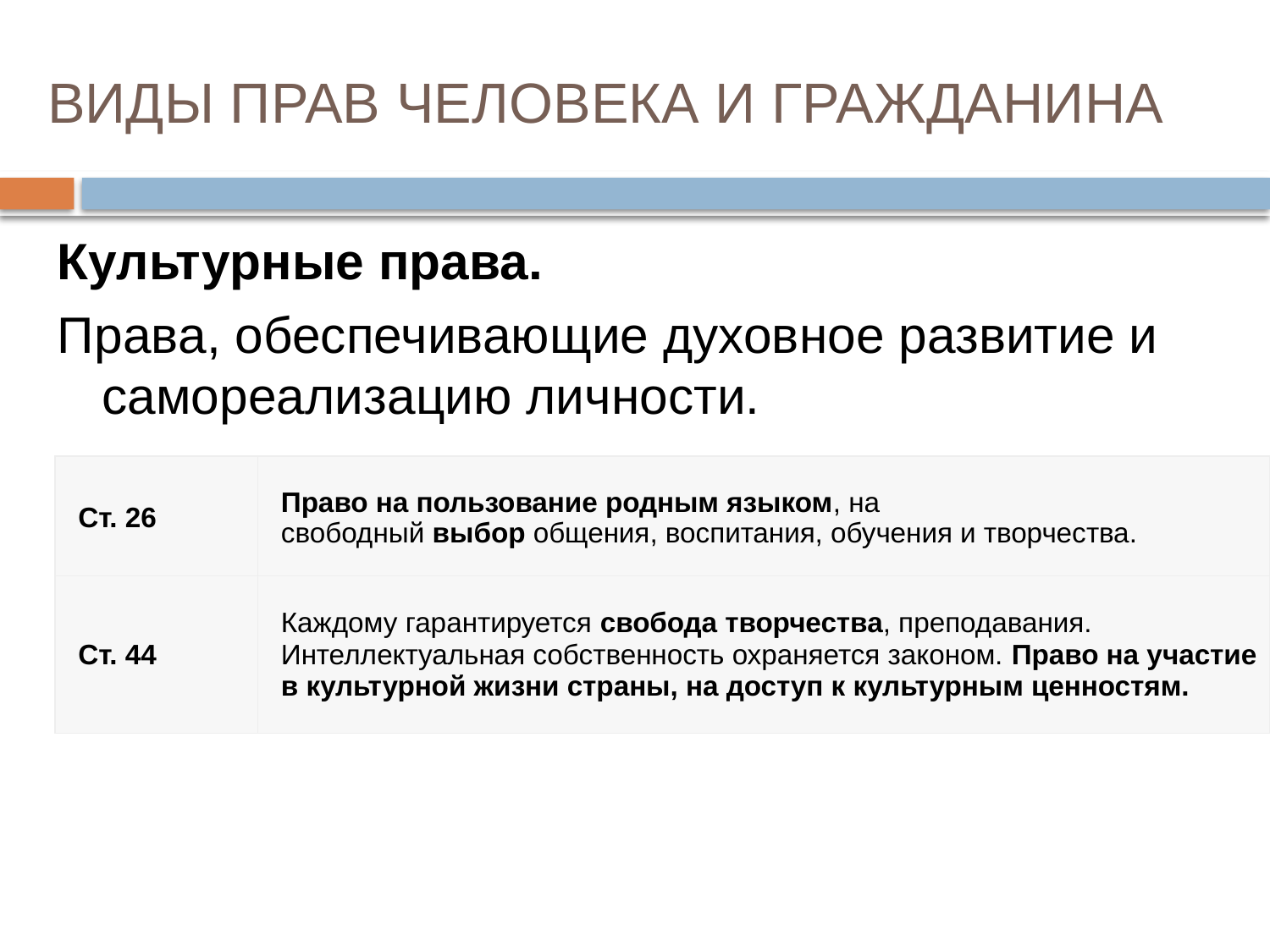

# ВИДЫ ПРАВ ЧЕЛОВЕКА И ГРАЖДАНИНА
Культурные права.
Права, обеспечивающие духовное развитие и самореализацию личности.

| Ст. 26 | Право на пользование родным языком, на свободный выбор общения, воспитания, обучения и творчества. |
| --- | --- |
| Ст. 44 | Каждому гарантируется свобода творчества, преподавания. Интеллектуальная собственность охраняется законом. Право на участие в культурной жизни страны, на доступ к культурным ценностям. |
| --- | --- |